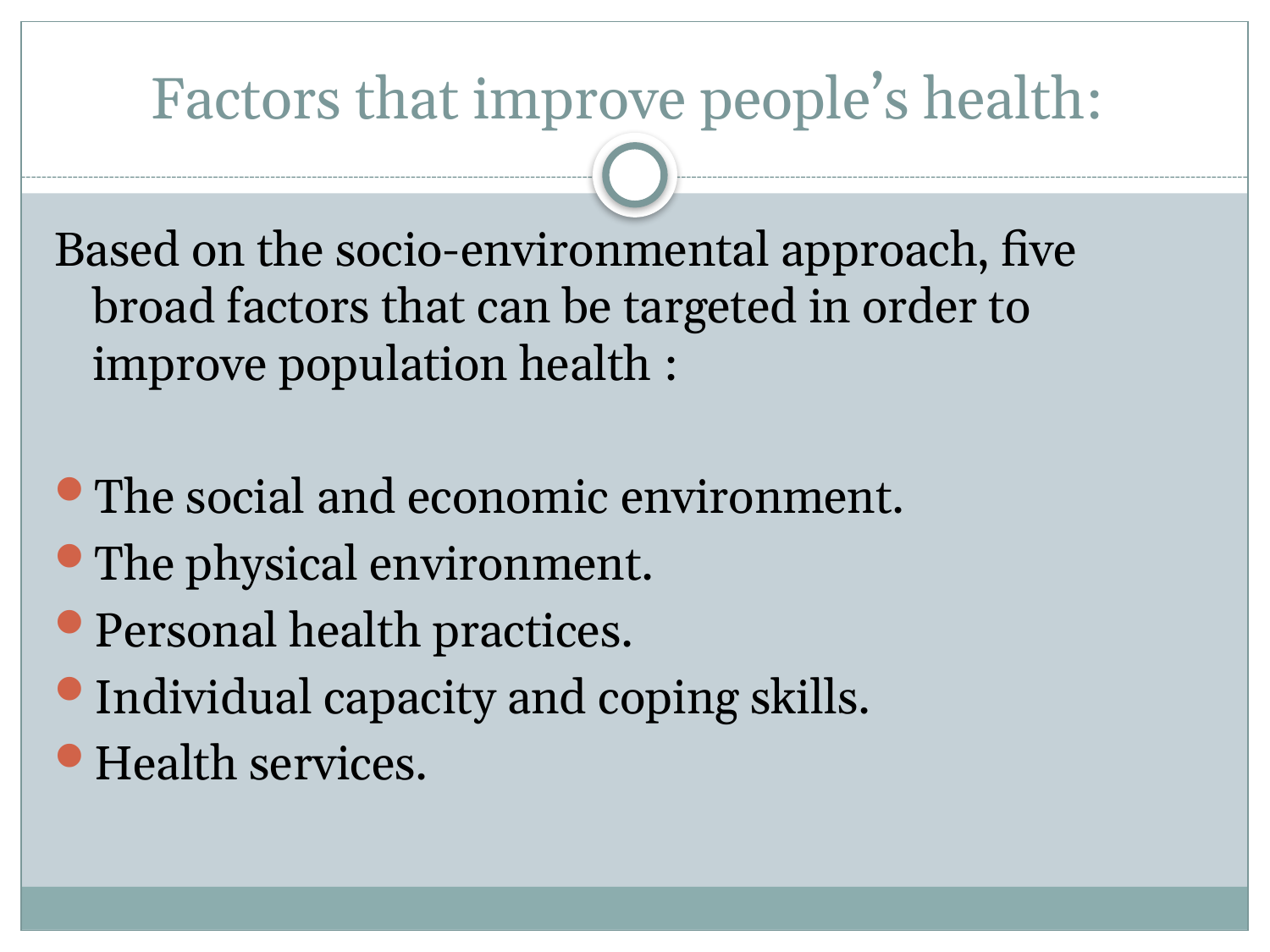

# Factors that improve people’s health:
Based on the socio-environmental approach, five broad factors that can be targeted in order to improve population health :

The social and economic environment.
The physical environment.
Personal health practices.
Individual capacity and coping skills.
Health services.